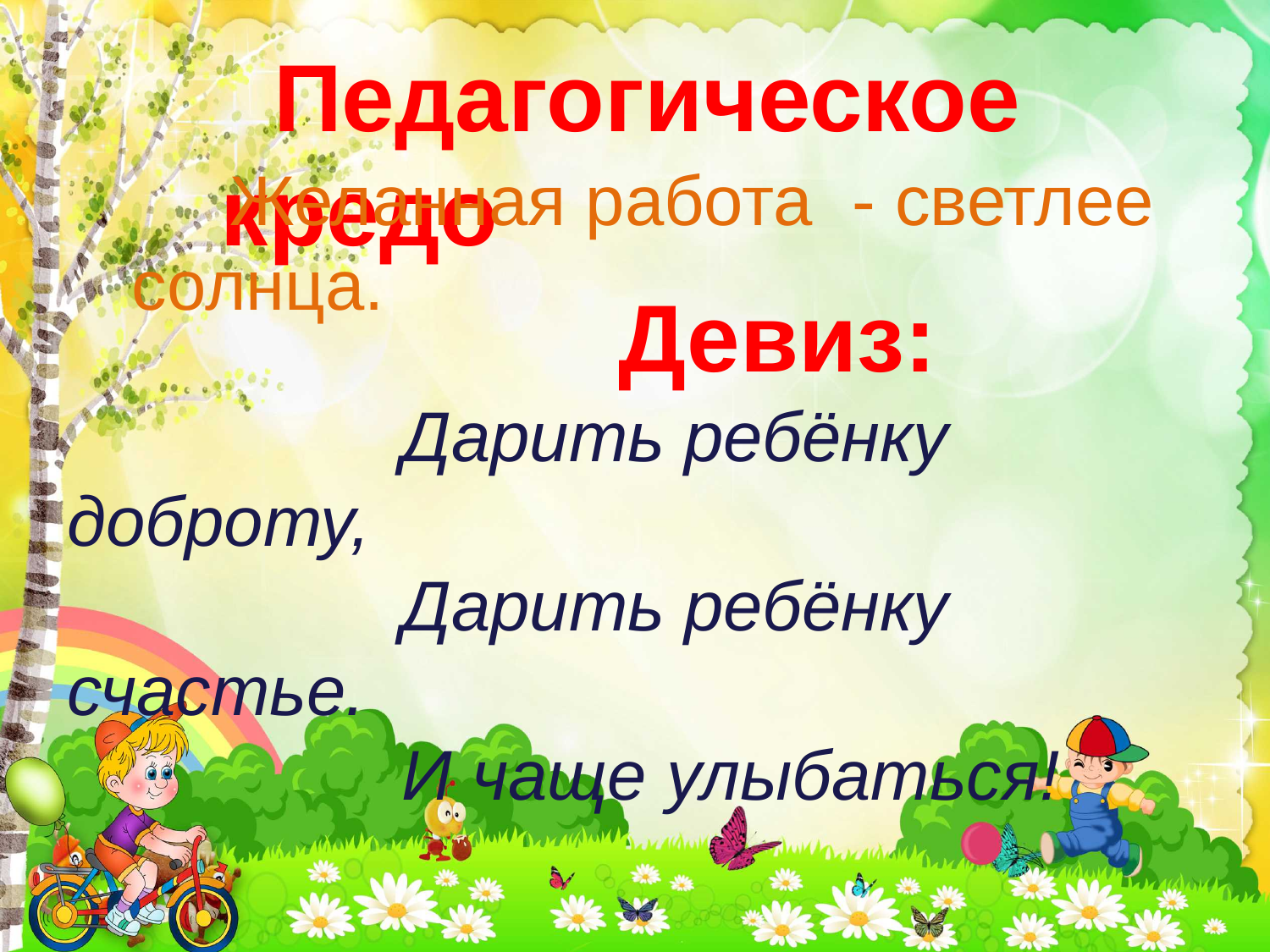

Педагогическое кредо
     Желанная работа  - светлее солнца.

                            Девиз:
                 Дарить ребёнку доброту,
                 Дарить ребёнку счастье.
                 И чаще улыбаться!